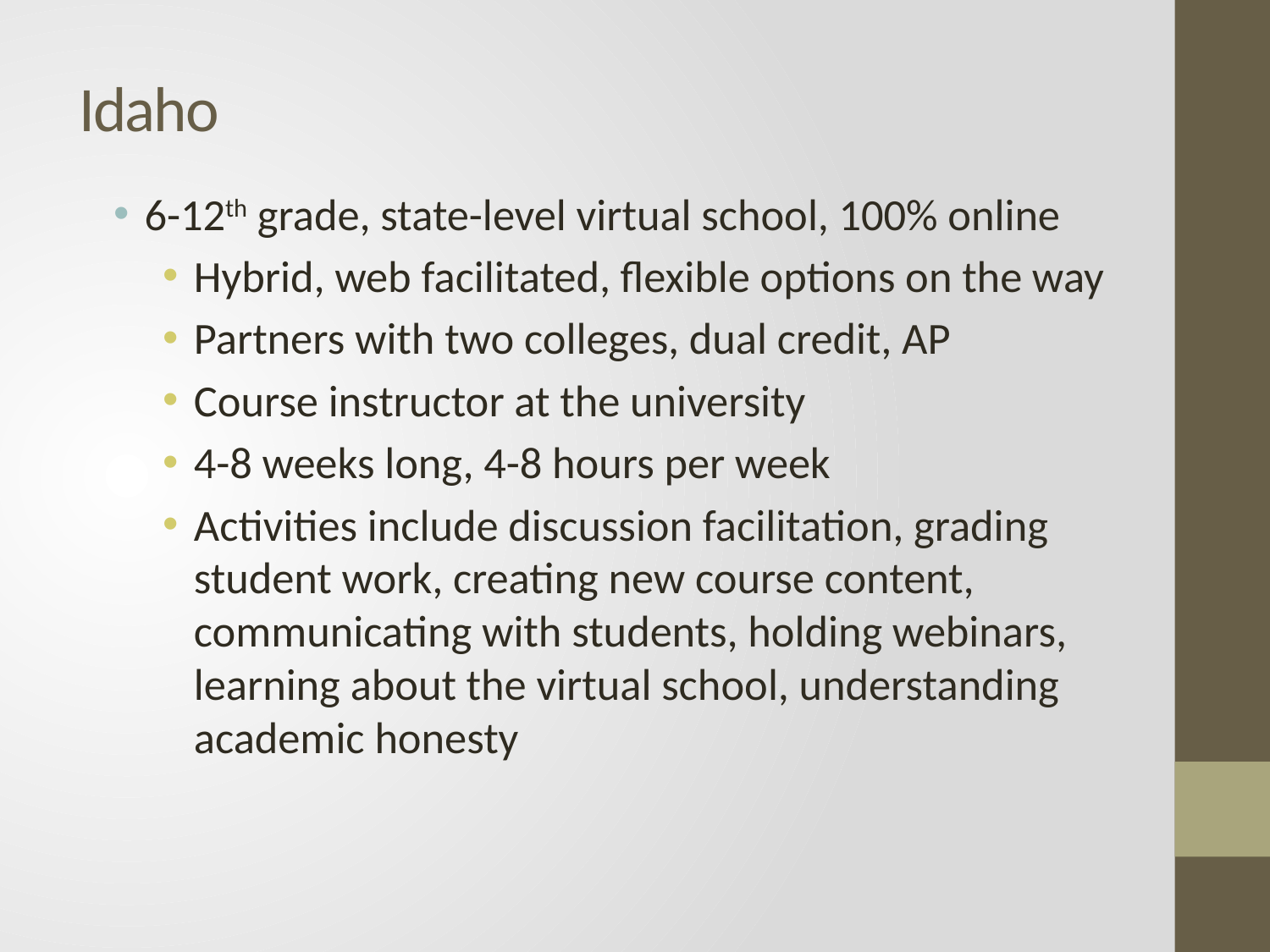

# Idaho
6-12th grade, state-level virtual school, 100% online
Hybrid, web facilitated, flexible options on the way
Partners with two colleges, dual credit, AP
Course instructor at the university
4-8 weeks long, 4-8 hours per week
Activities include discussion facilitation, grading student work, creating new course content, communicating with students, holding webinars, learning about the virtual school, understanding academic honesty